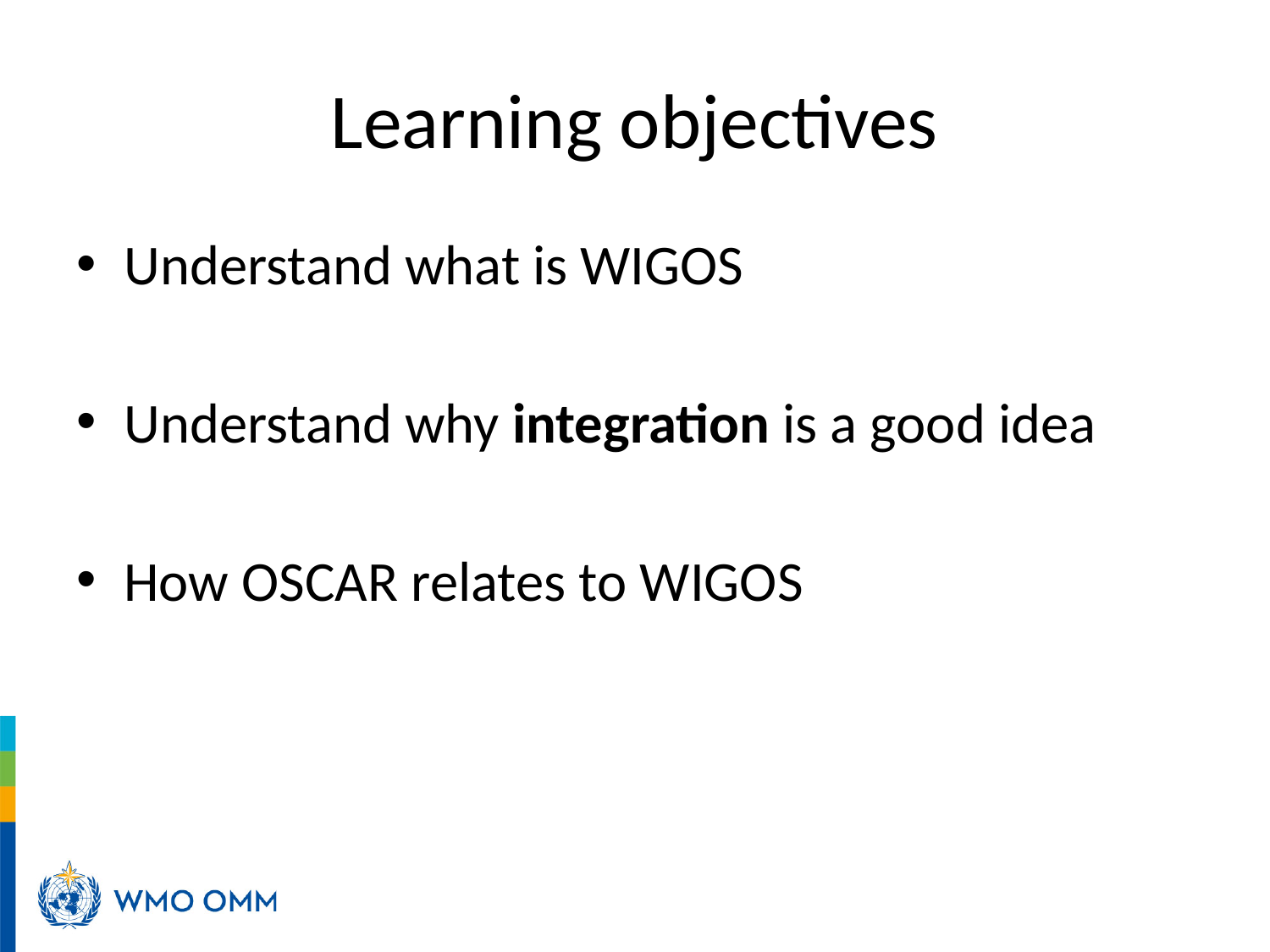

# Learning objectives
Understand what is WIGOS

Understand why integration is a good idea

How OSCAR relates to WIGOS